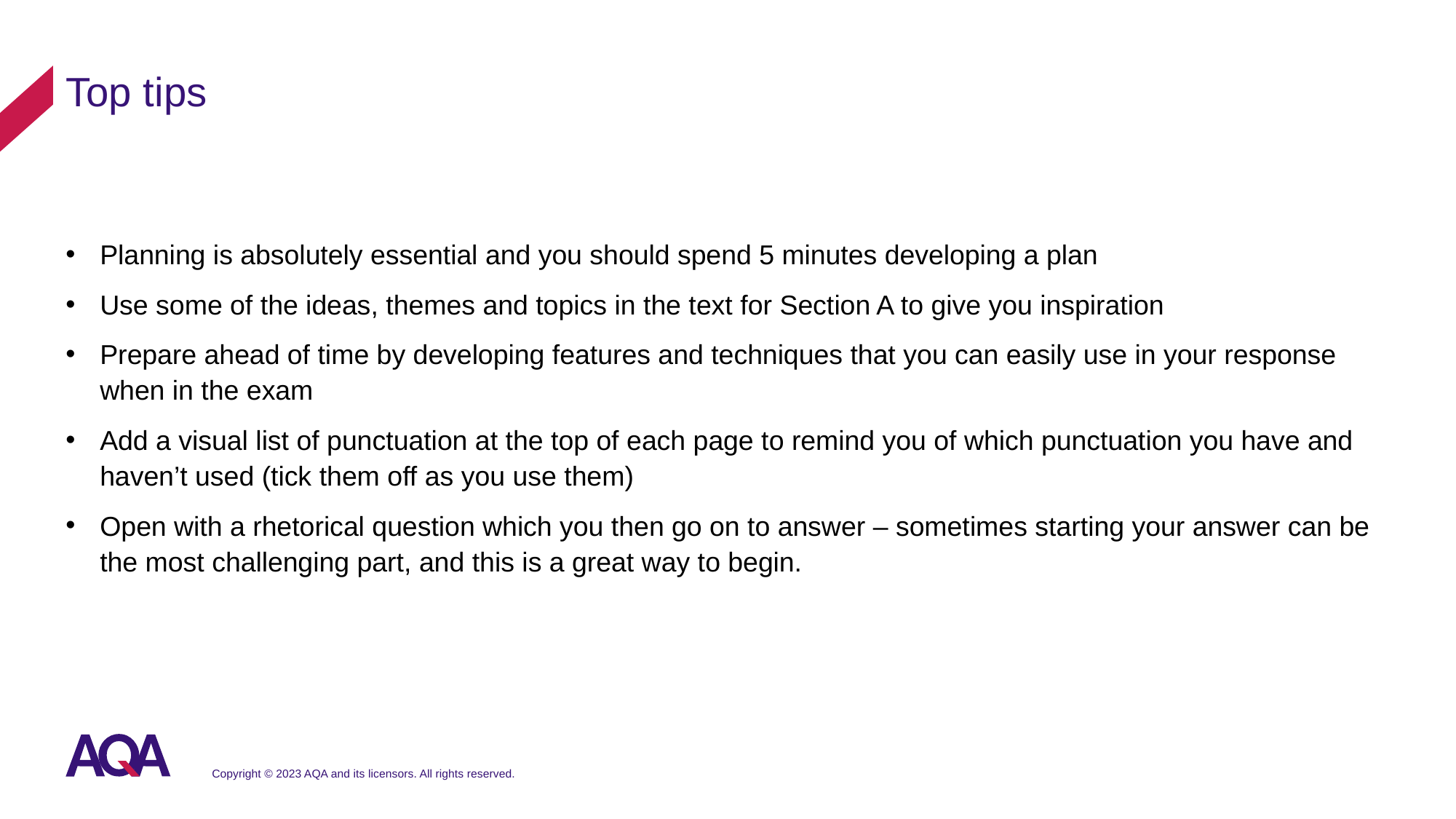

# Top tips
Planning is absolutely essential and you should spend 5 minutes developing a plan
Use some of the ideas, themes and topics in the text for Section A to give you inspiration
Prepare ahead of time by developing features and techniques that you can easily use in your response when in the exam
Add a visual list of punctuation at the top of each page to remind you of which punctuation you have and haven’t used (tick them off as you use them)
Open with a rhetorical question which you then go on to answer – sometimes starting your answer can be the most challenging part, and this is a great way to begin.
Copyright © 2023 AQA and its licensors. All rights reserved.